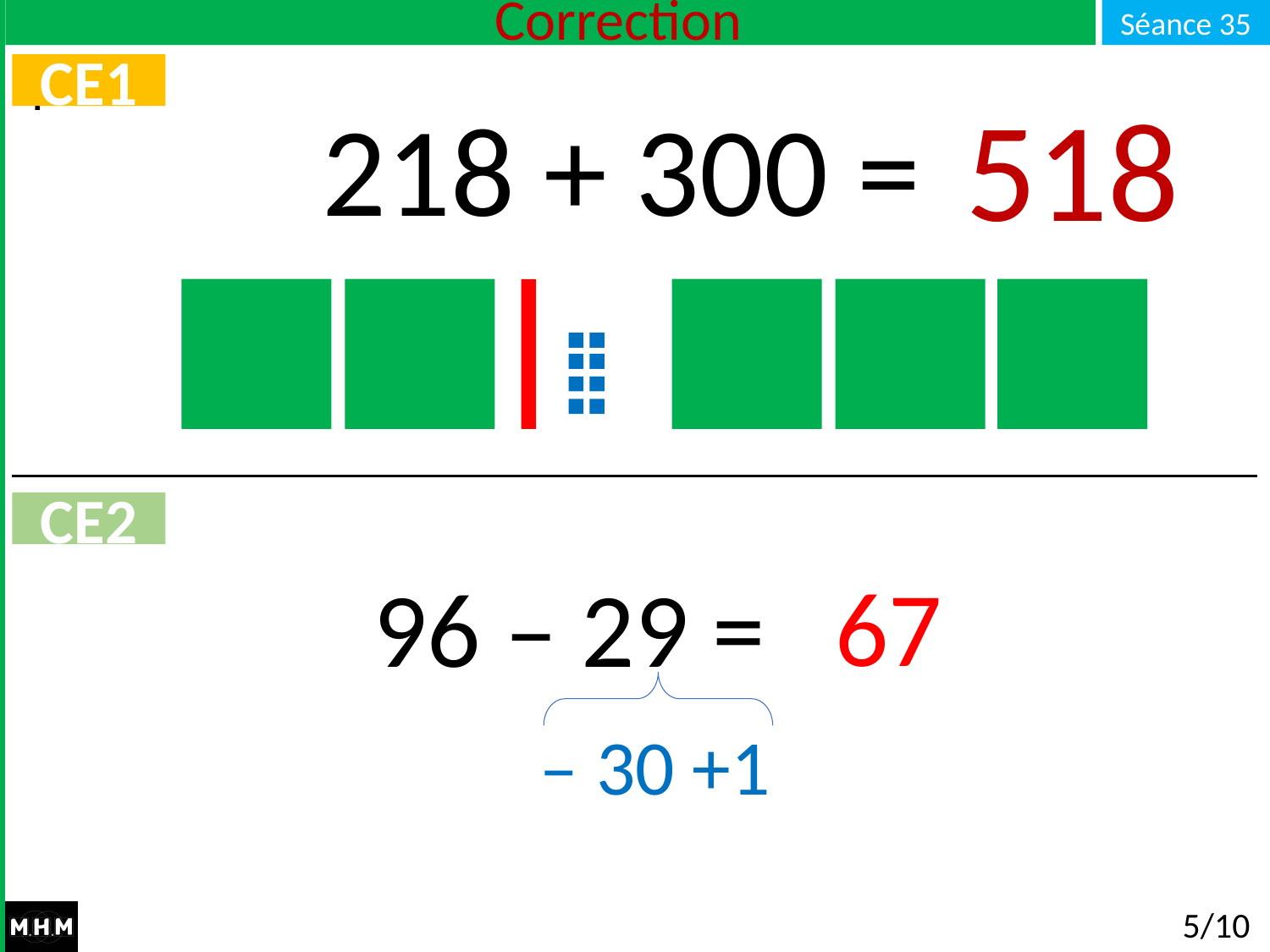

# Correction
CE1
518
218 + 300 = …

CE2
67
96 – 29 =

– 30 +1
5/10